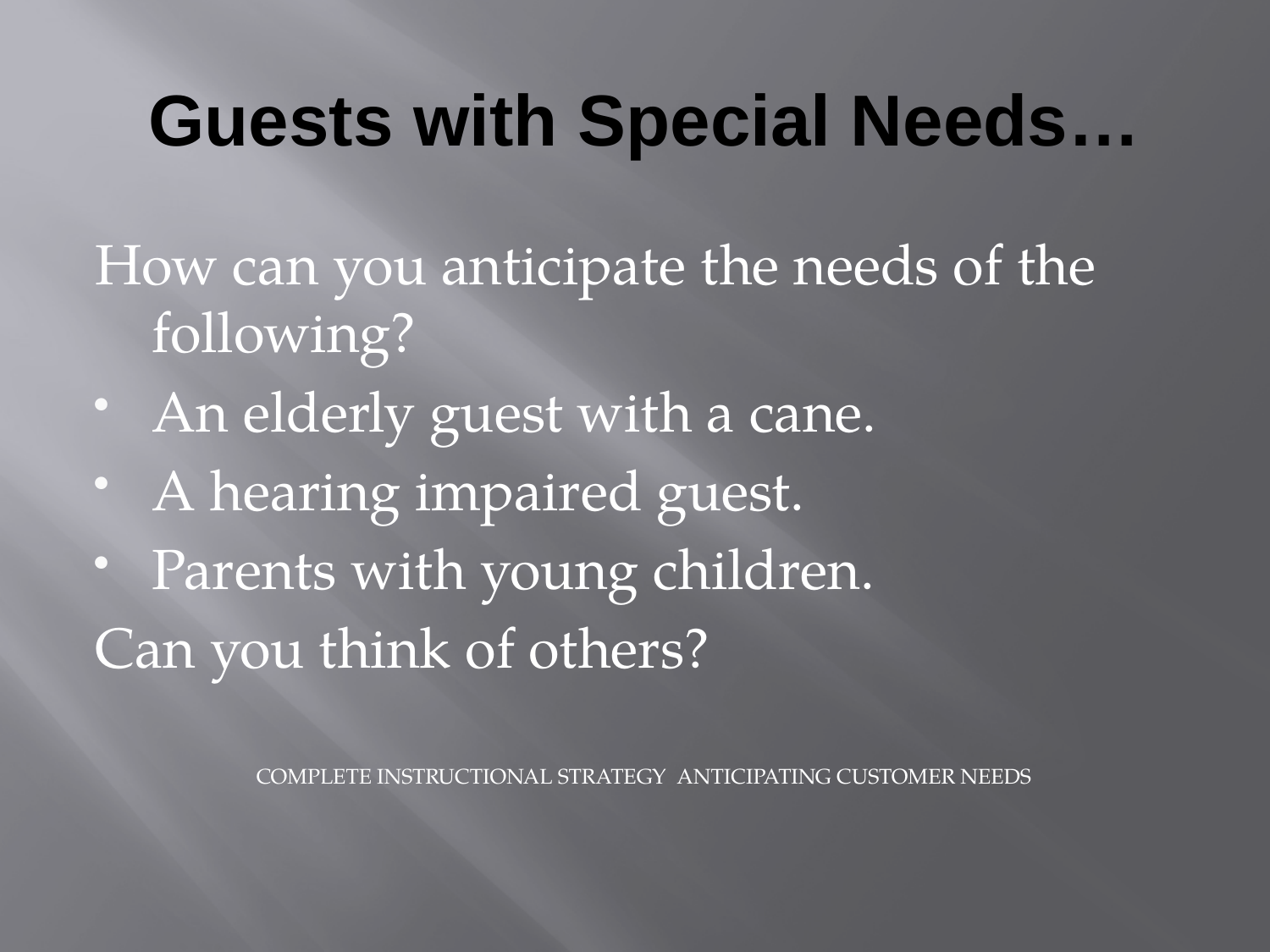

# Guests with Special Needs…
How can you anticipate the needs of the following?
An elderly guest with a cane.
A hearing impaired guest.
Parents with young children.
Can you think of others?

COMPLETE INSTRUCTIONAL STRATEGY  ANTICIPATING CUSTOMER NEEDS